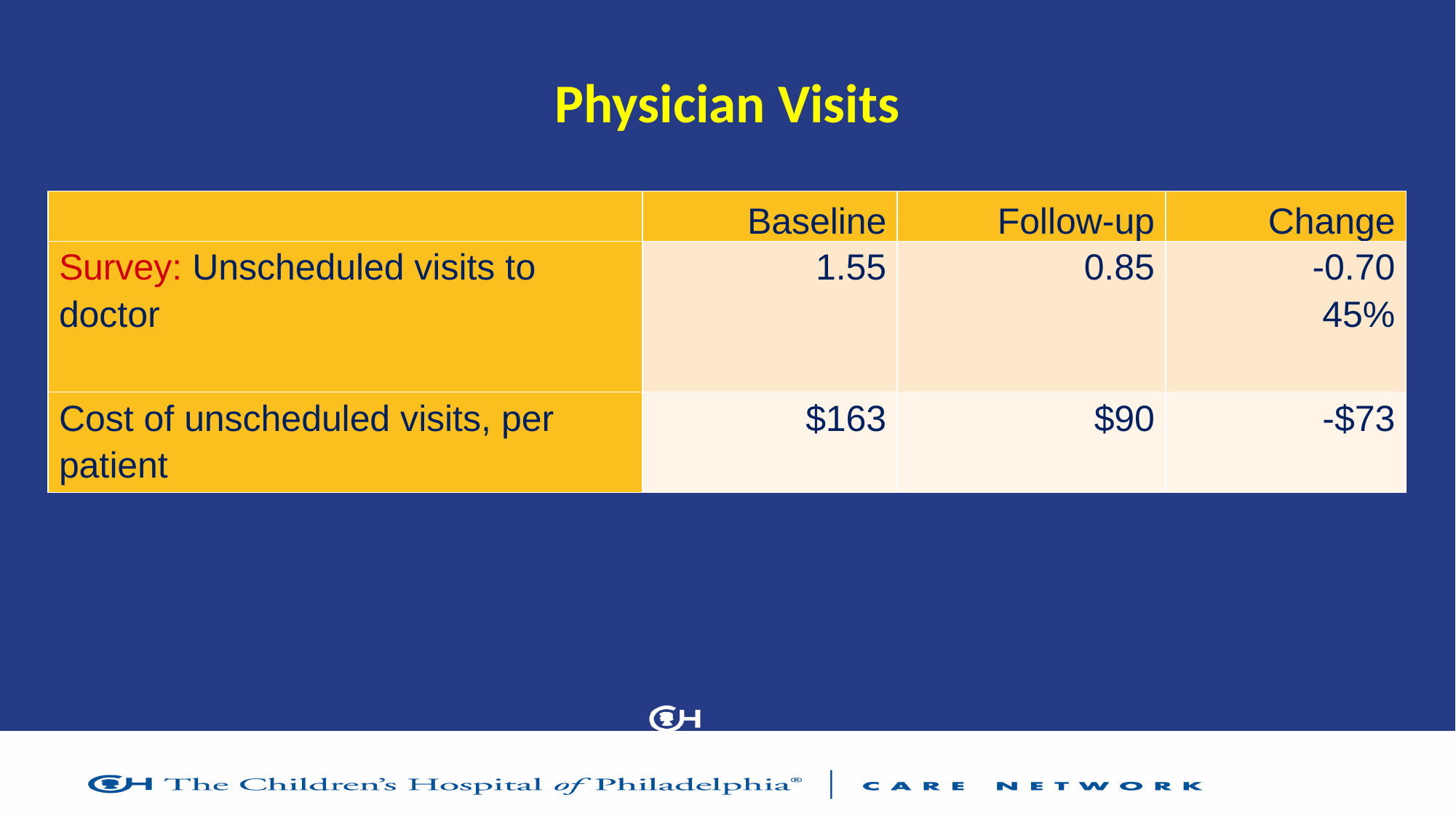

# Physician Visits
|  | Baseline | Follow-up | Change |
| --- | --- | --- | --- |
| Survey: Unscheduled visits to doctor | 1.55 | 0.85 | -0.70 45% |
| Cost of unscheduled visits, per patient | $163 | $90 | -$73 |